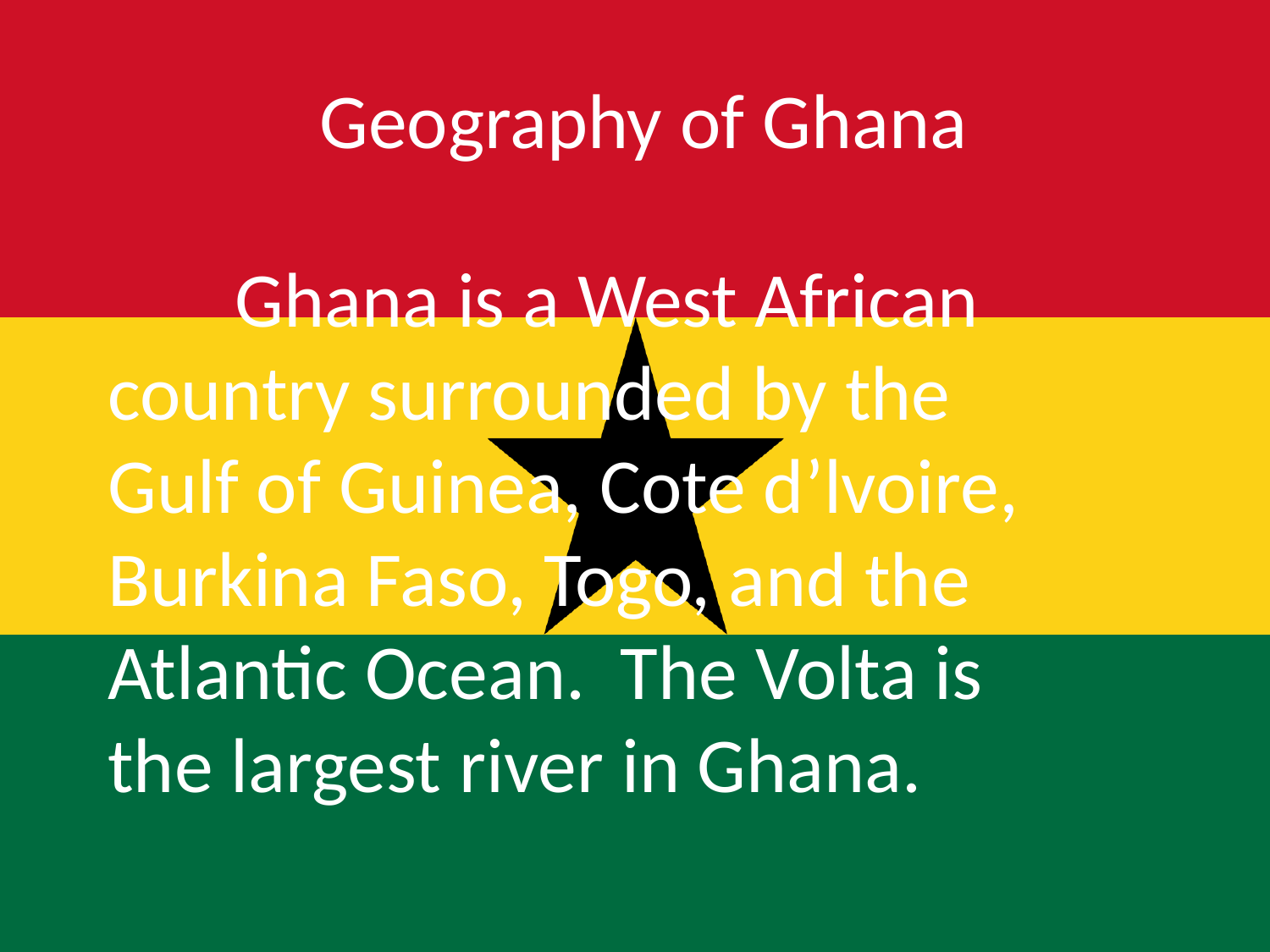

# Geography of Ghana

	Ghana is a West African country surrounded by the Gulf of Guinea, Cote d’lvoire, Burkina Faso, Togo, and the Atlantic Ocean.  The Volta is the largest river in Ghana.